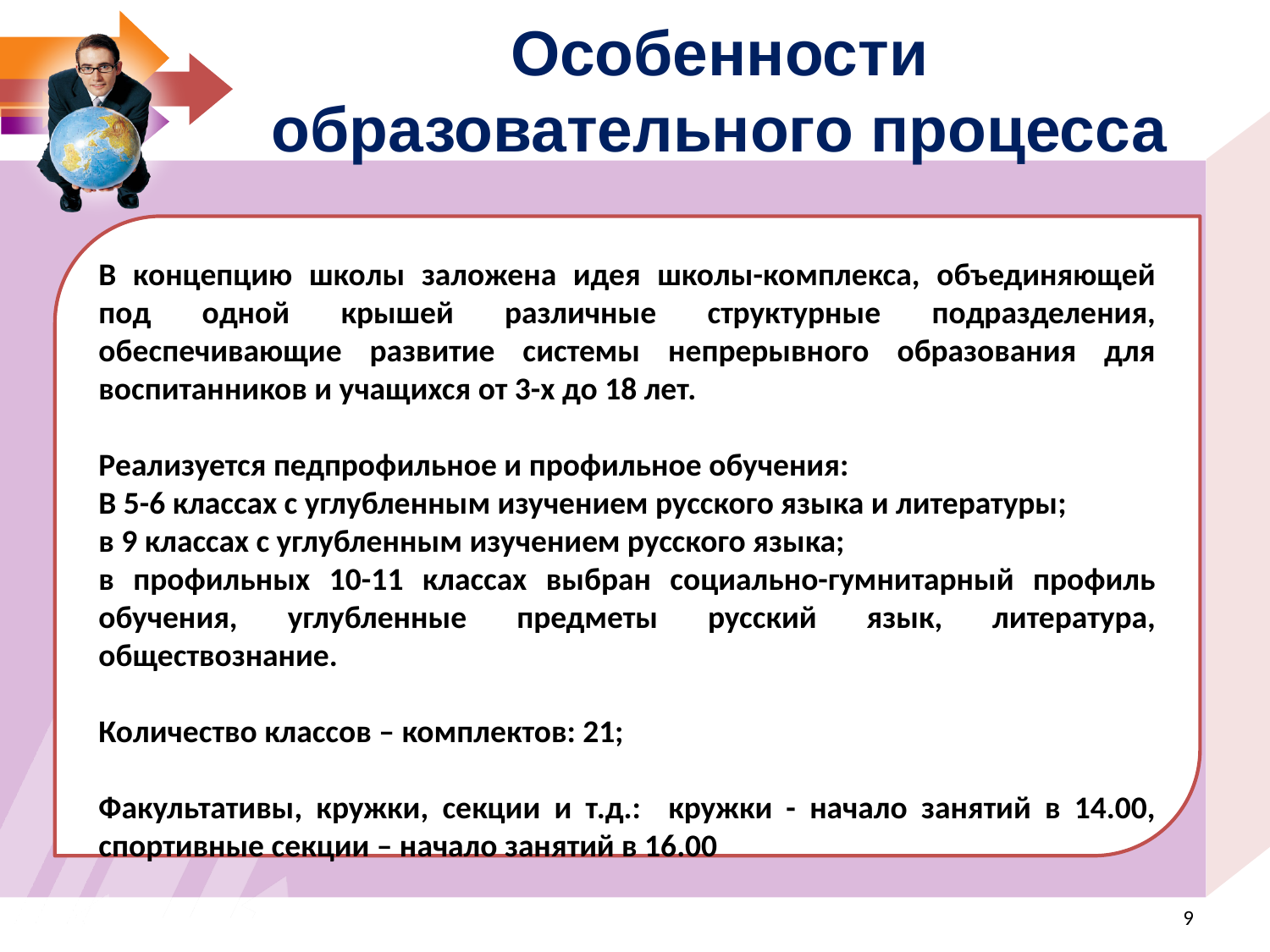

Особенности образовательного процесса
В концепцию школы заложена идея школы-комплекса, объединяющей под одной крышей различные структурные подразделения, обеспечивающие развитие системы непрерывного образования для воспитанников и учащихся от 3-х до 18 лет.

Реализуется педпрофильное и профильное обучения:
В 5-6 классах с углубленным изучением русского языка и литературы;
в 9 классах с углубленным изучением русского языка;
в профильных 10-11 классах выбран социально-гумнитарный профиль обучения, углубленные предметы русский язык, литература, обществознание.

Количество классов – комплектов: 21;

Факультативы, кружки, секции и т.д.:  кружки - начало занятий в 14.00, спортивные секции – начало занятий в 16.00
9